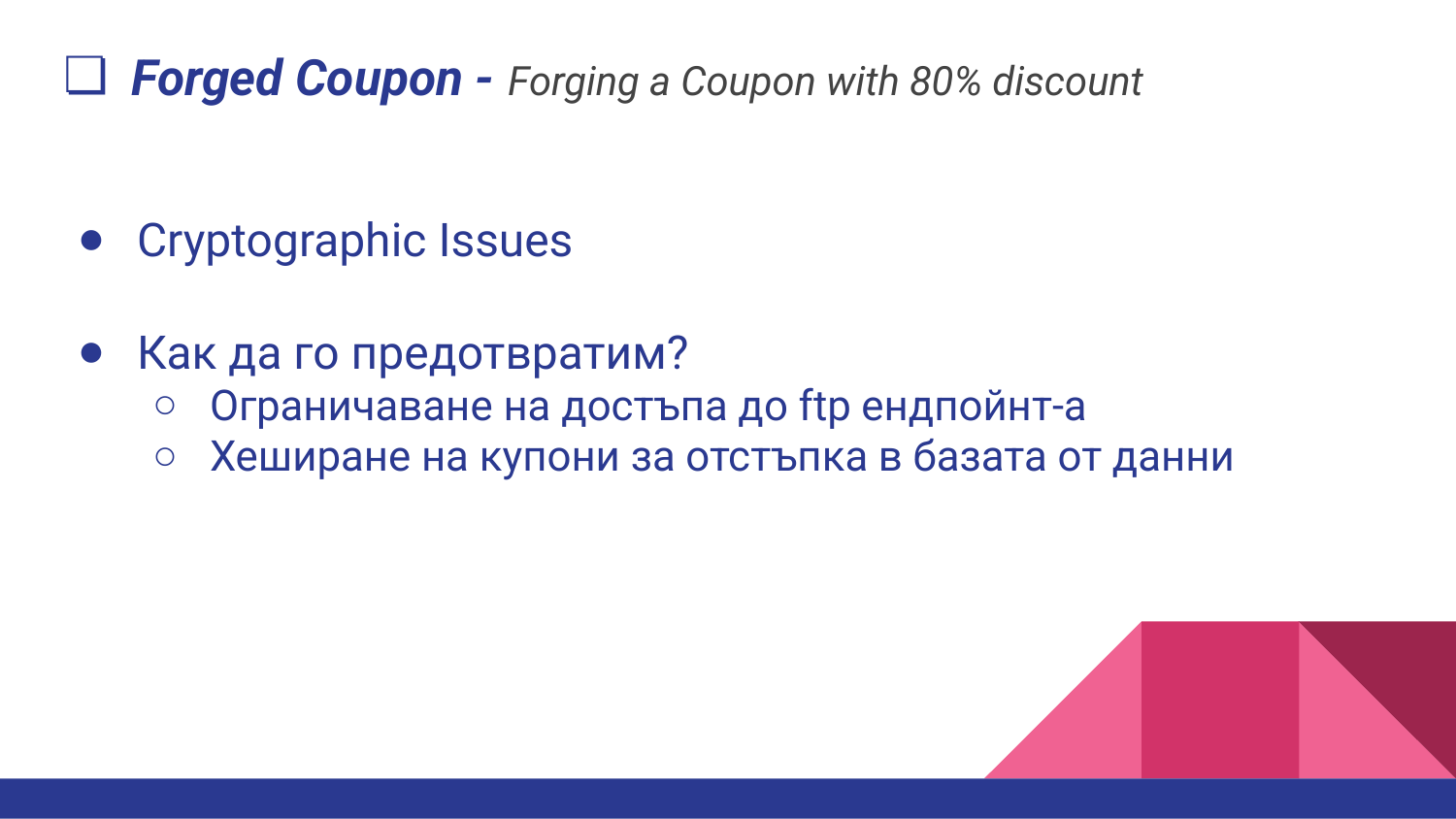

# Forged Coupon - Forging a Coupon with 80% discount
Cryptographic Issues

Как да го предотвратим?
Ограничаване на достъпа до ftp ендпойнт-а
Хеширане на купони за отстъпка в базата от данни